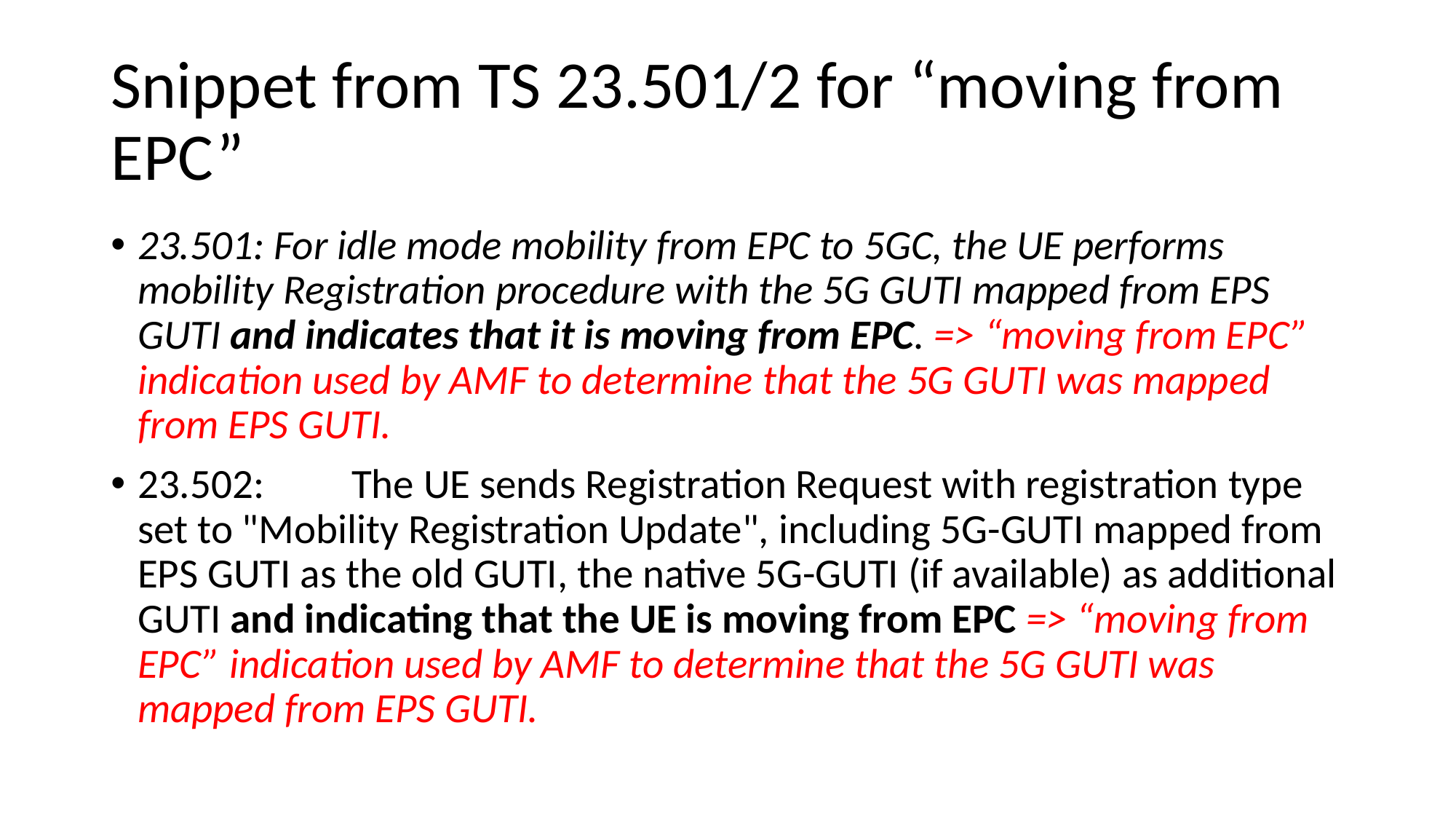

# Snippet from TS 23.501/2 for “moving from EPC”
23.501: For idle mode mobility from EPC to 5GC, the UE performs mobility Registration procedure with the 5G GUTI mapped from EPS GUTI and indicates that it is moving from EPC. => “moving from EPC” indication used by AMF to determine that the 5G GUTI was mapped from EPS GUTI.
23.502:	The UE sends Registration Request with registration type set to "Mobility Registration Update", including 5G-GUTI mapped from EPS GUTI as the old GUTI, the native 5G-GUTI (if available) as additional GUTI and indicating that the UE is moving from EPC => “moving from EPC” indication used by AMF to determine that the 5G GUTI was mapped from EPS GUTI.